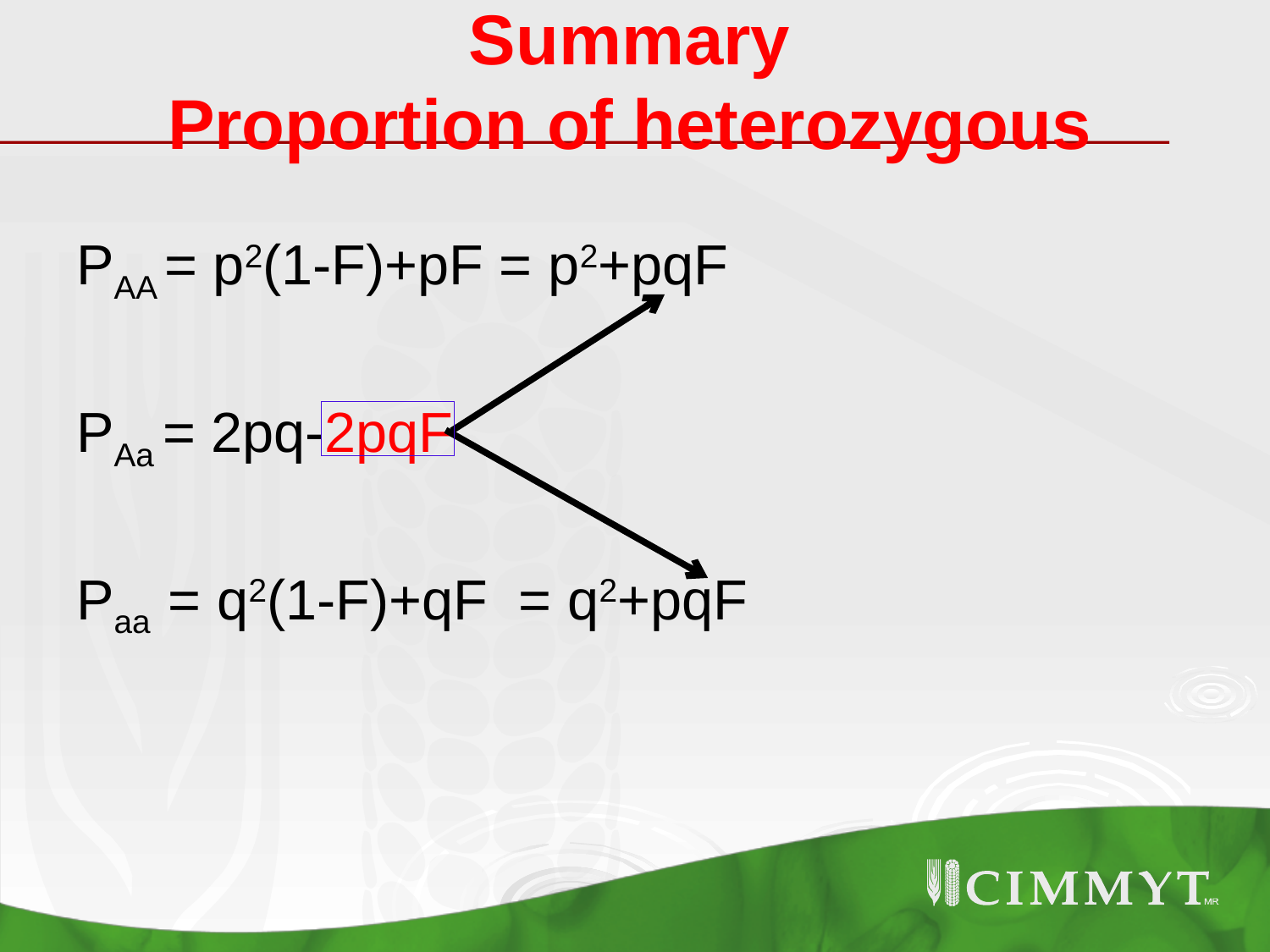

# Summary Proportion of heterozygous
PAA = p2(1-F)+pF = p2+pqF

PAa = 2pq-2pqF

Paa  = q2(1-F)+qF  = q2+pqF